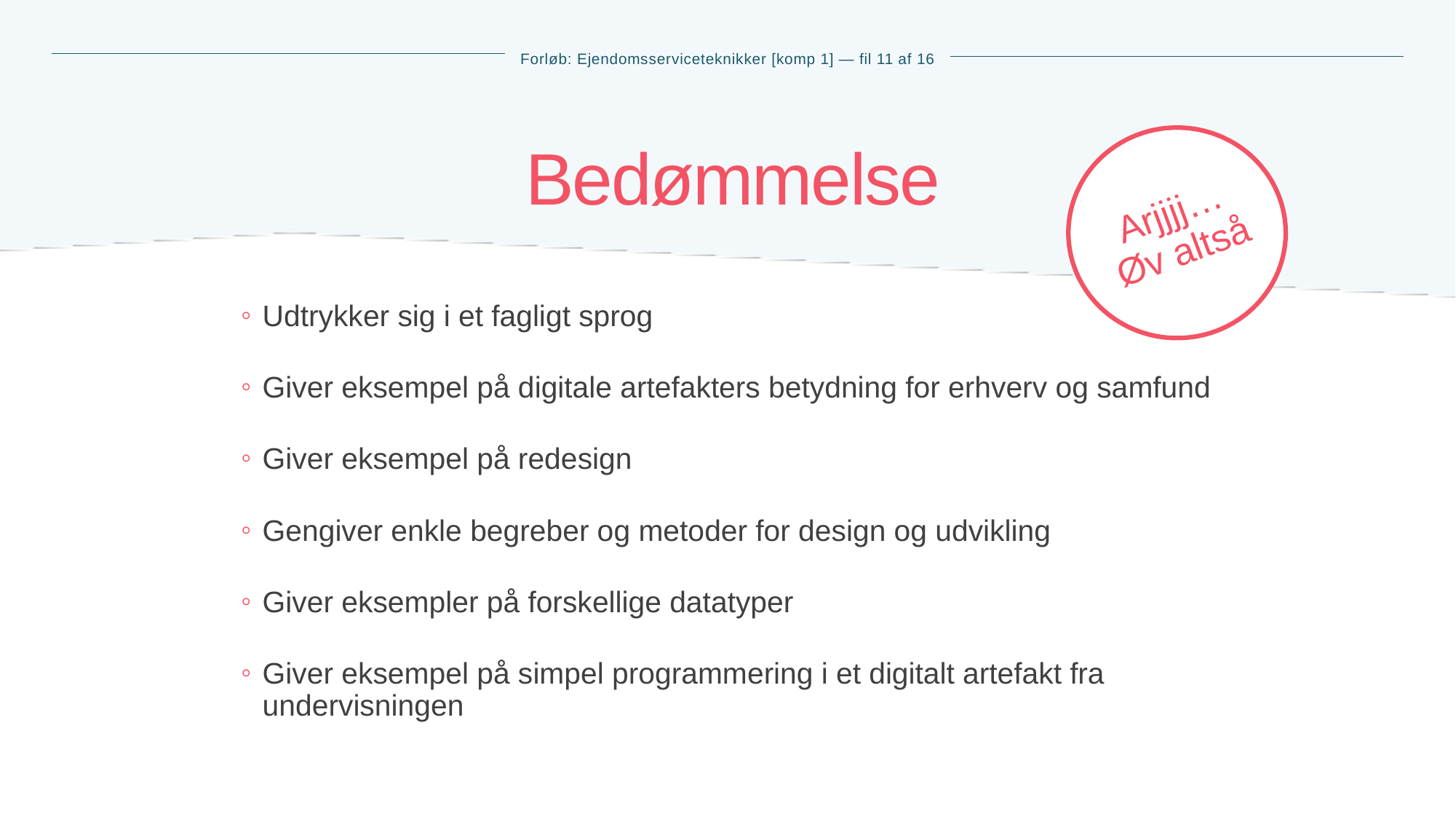

Bedømmelse

Arjjjj…
Øv altså
Udtrykker sig i et fagligt sprog
Giver eksempel på digitale artefakters betydning for erhverv og samfund
Giver eksempel på redesign
Gengiver enkle begreber og metoder for design og udvikling
Giver eksempler på forskellige datatyper
Giver eksempel på simpel programmering i et digitalt artefakt fra undervisningen